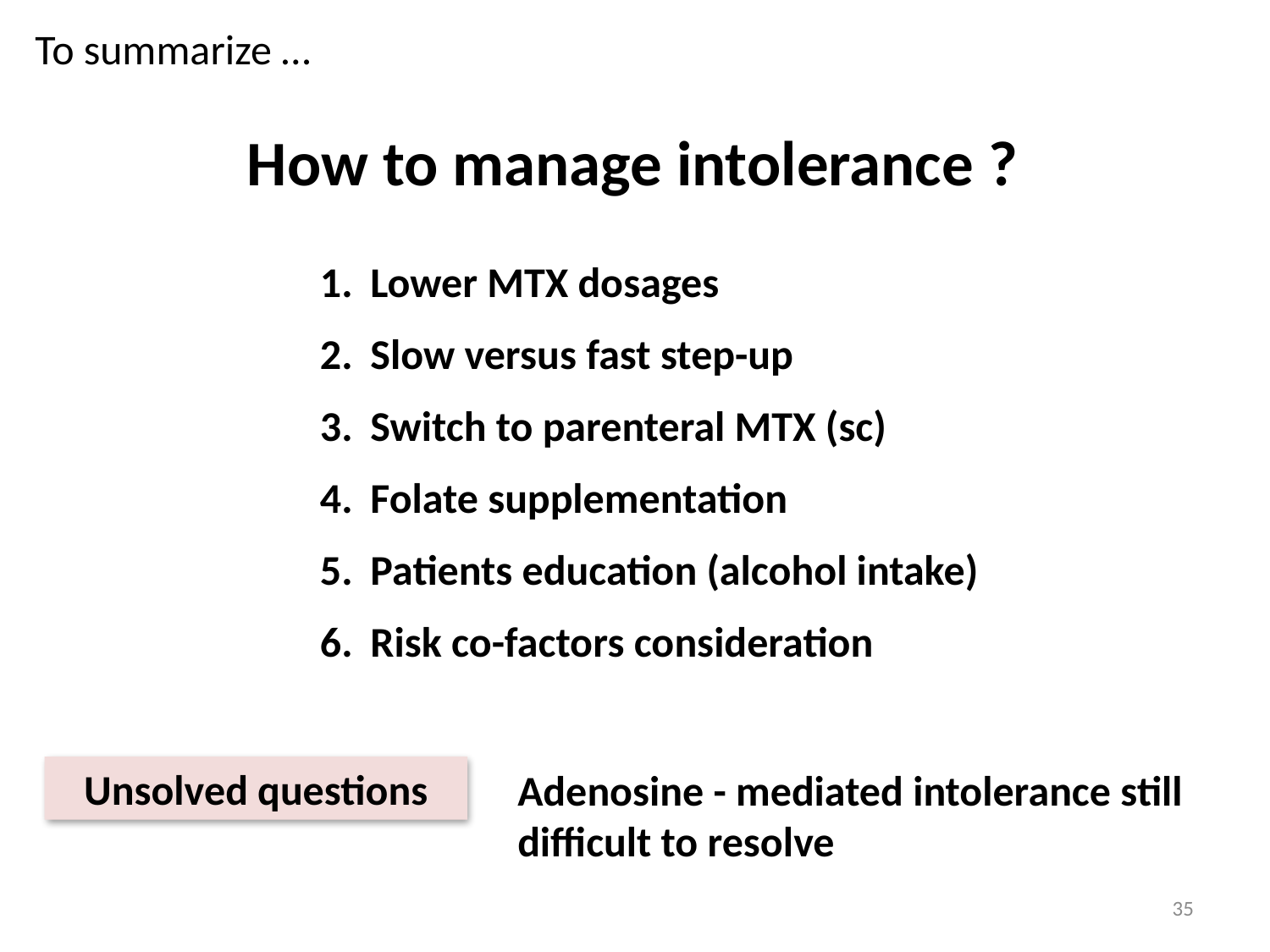

To summarize …
How to manage intolerance ?
Lower MTX dosages
Slow versus fast step-up
Switch to parenteral MTX (sc)
Folate supplementation
Patients education (alcohol intake)
Risk co-factors consideration

Unsolved questions
Adenosine - mediated intolerance still difficult to resolve
35